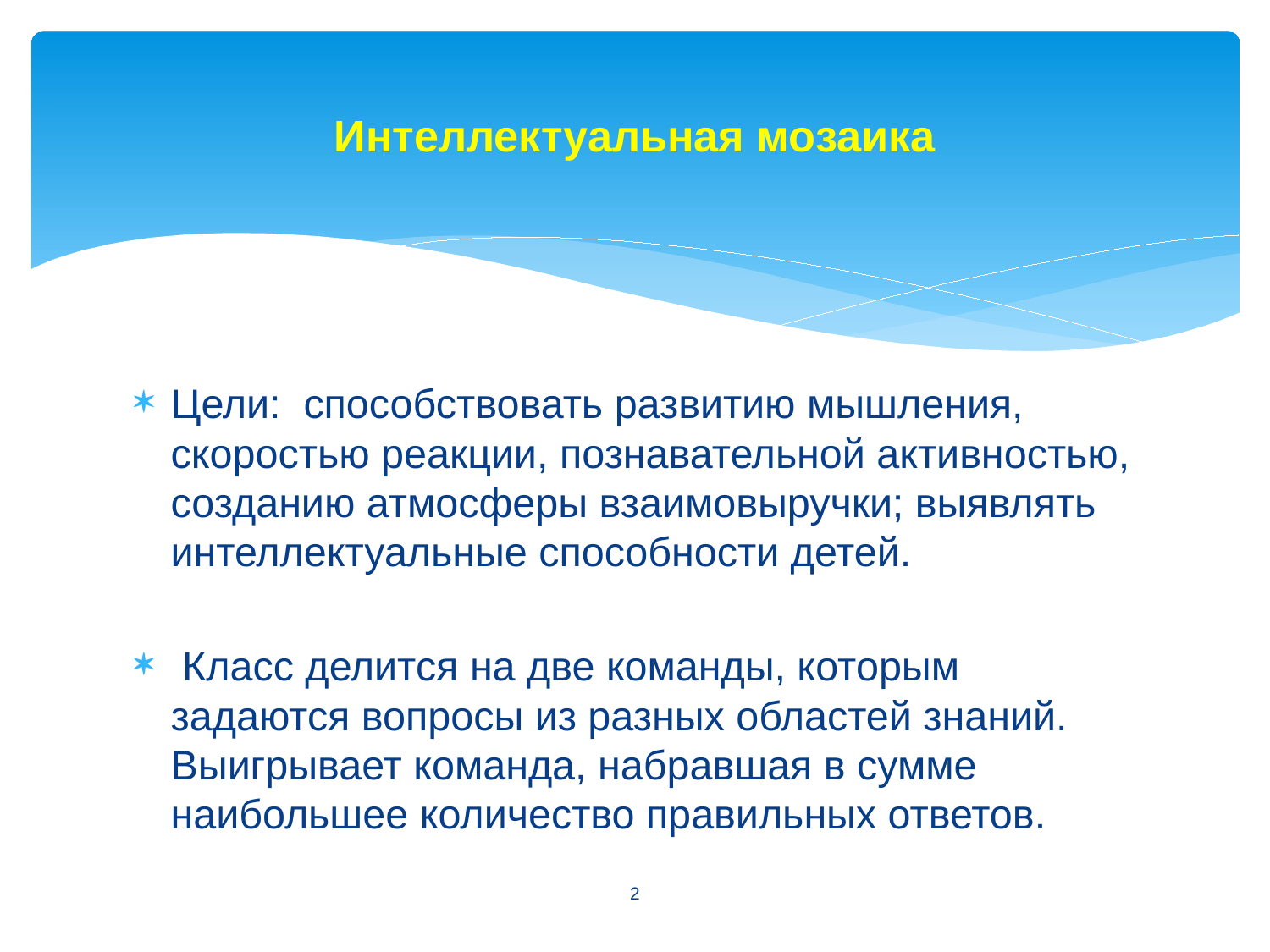

# Интеллектуальная мозаика
Цели:  способствовать развитию мышления, скоростью реакции, познавательной активностью, созданию атмосферы взаимовыручки; выявлять интеллектуальные способности детей.

 Класс делится на две команды, которым задаются вопросы из разных областей знаний. Выигрывает команда, набравшая в сумме наибольшее количество правильных ответов.

2